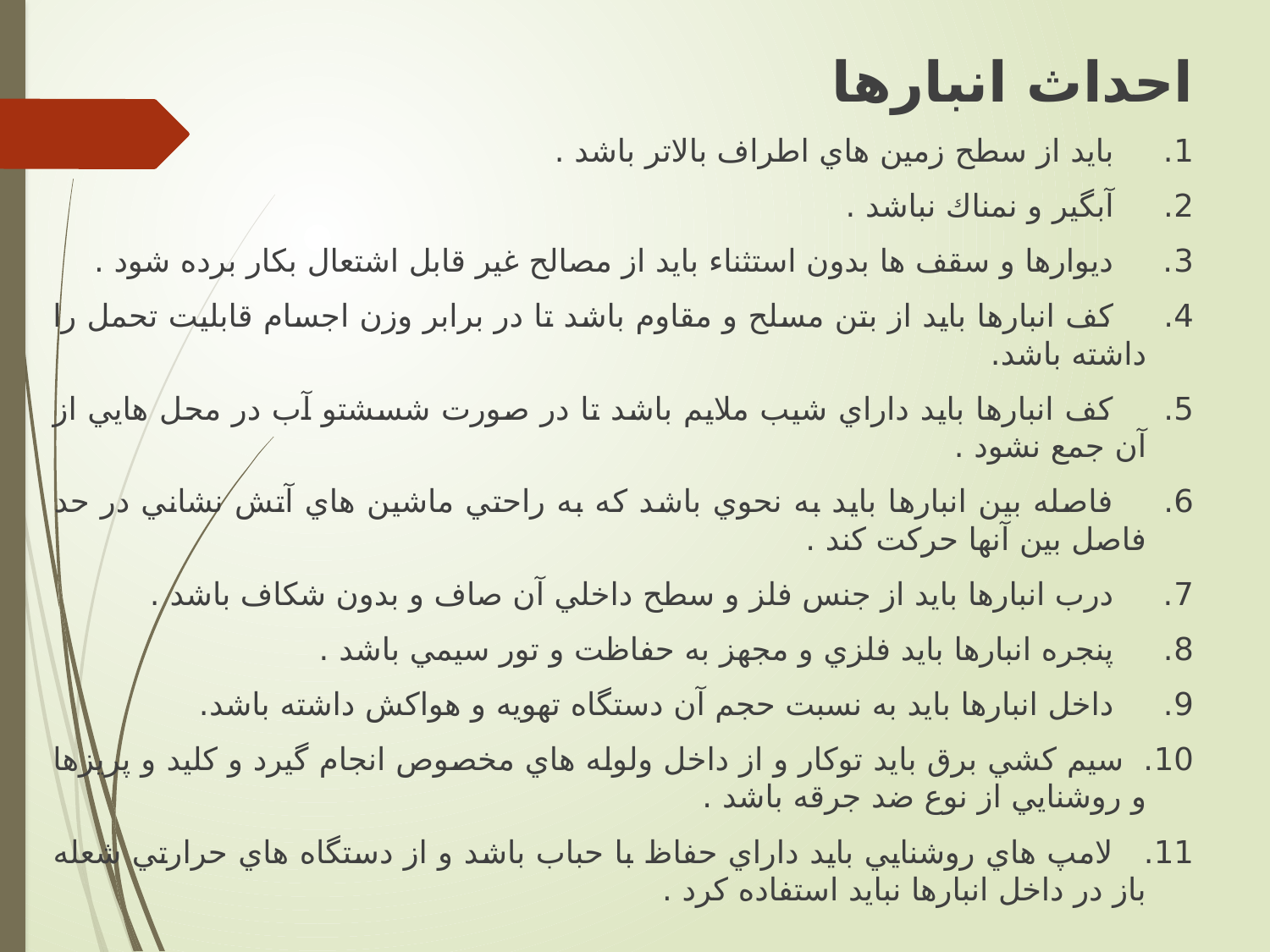

احداث انبارها
1.     بايد از سطح زمين هاي اطراف بالاتر باشد .
2.     آبگير و نمناك نباشد .
3.     ديوارها و سقف ها بدون استثناء بايد از مصالح غير قابل اشتعال بكار برده شود .
4.     كف انبارها بايد از بتن مسلح و مقاوم باشد تا در برابر وزن اجسام قابليت تحمل را داشته باشد.
5.     كف انبارها بايد داراي شيب ملايم باشد تا در صورت شسشتو آب در محل هايي از آن جمع نشود .
6.     فاصله بين انبارها بايد به نحوي باشد كه به راحتي ماشين هاي آتش نشاني در حد فاصل بين آنها حركت كند .
7.     درب انبارها بايد از جنس فلز و سطح داخلي آن صاف و بدون شكاف باشد .
8.     پنجره انبارها بايد فلزي و مجهز به حفاظت و تور سيمي باشد .
9.     داخل انبارها بايد به نسبت حجم آن دستگاه تهويه و هواكش داشته باشد.
10.  سيم كشي برق بايد توكار و از داخل ولوله هاي مخصوص انجام گيرد و كليد و پريزها و روشنايي از نوع ضد جرقه باشد .
11.   لامپ هاي روشنايي بايد داراي حفاظ با حباب باشد و از دستگاه هاي حرارتي شعله باز در داخل انبارها نبايد استفاده كرد .